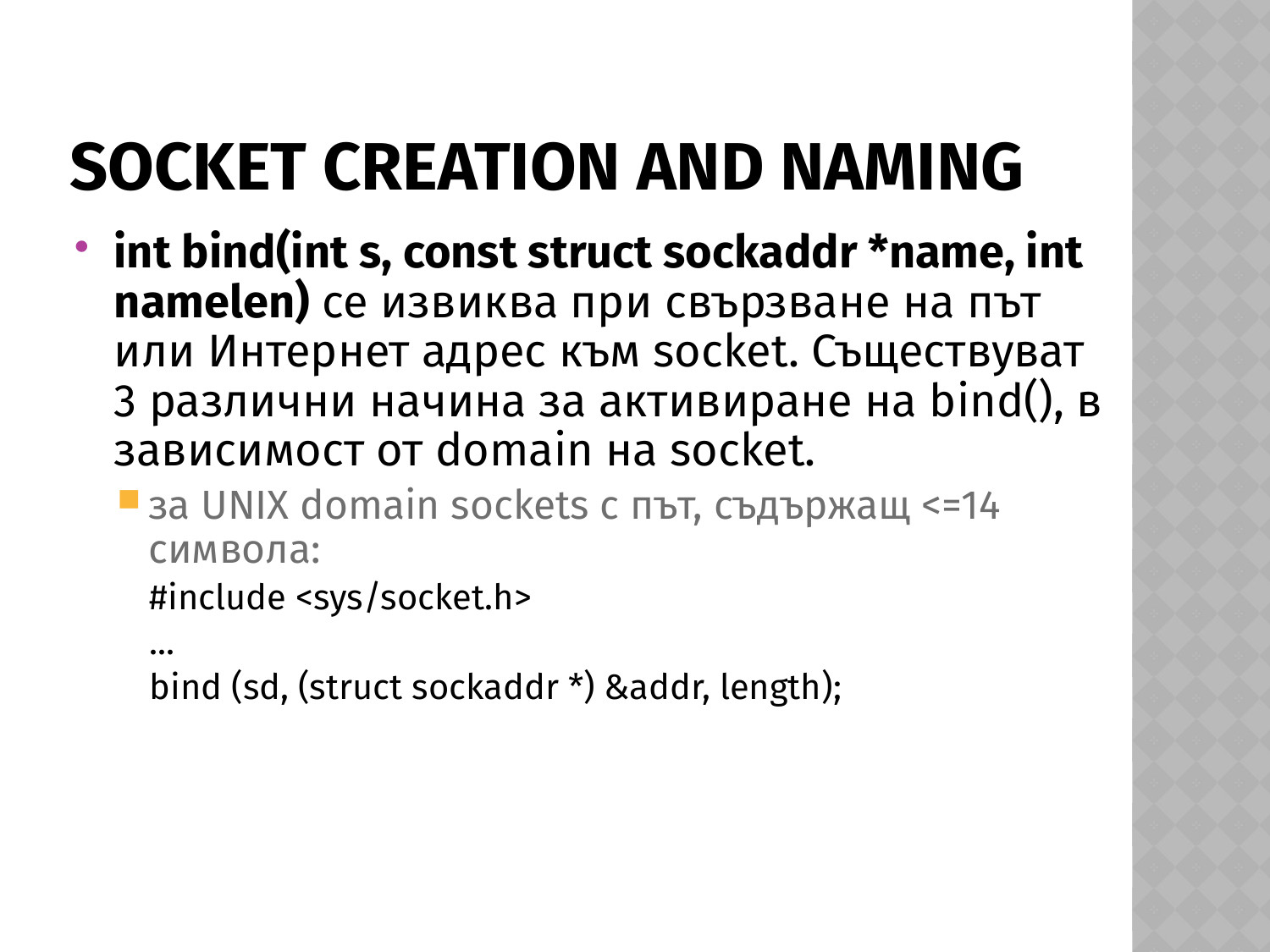

# Socket Creation and Naming
int bind(int s, const struct sockaddr *name, int namelen) се извиква при свързване на път или Интернет адрес към socket. Съществуват 3 различни начина за активиране на bind(), в зависимост от domain на socket.
за UNIX domain sockets с път, съдържащ <=14 символа:
#include <sys/socket.h>
...
bind (sd, (struct sockaddr *) &addr, length);